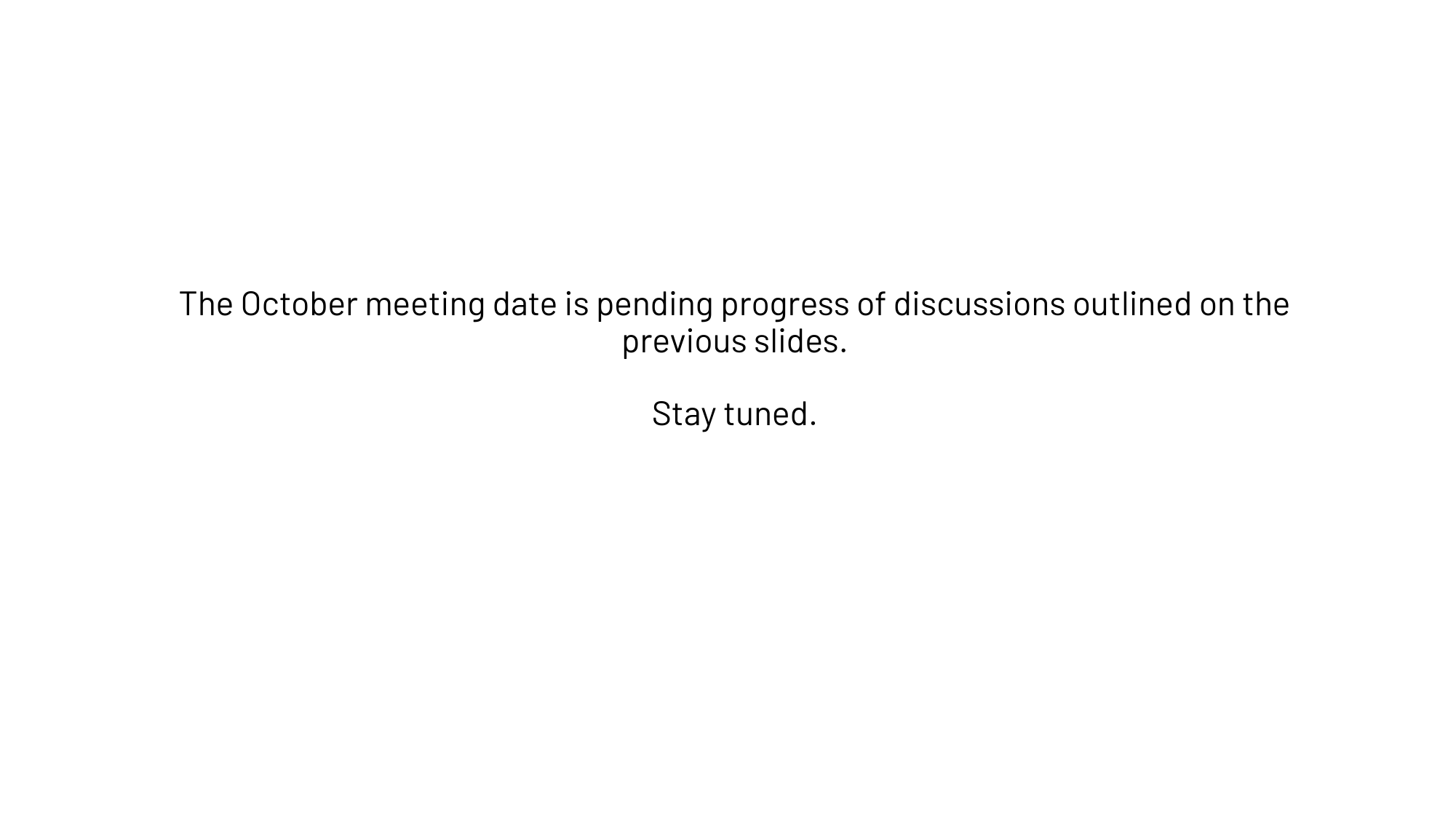

# The October meeting date is pending progress of discussions outlined on the previous slides. Stay tuned.